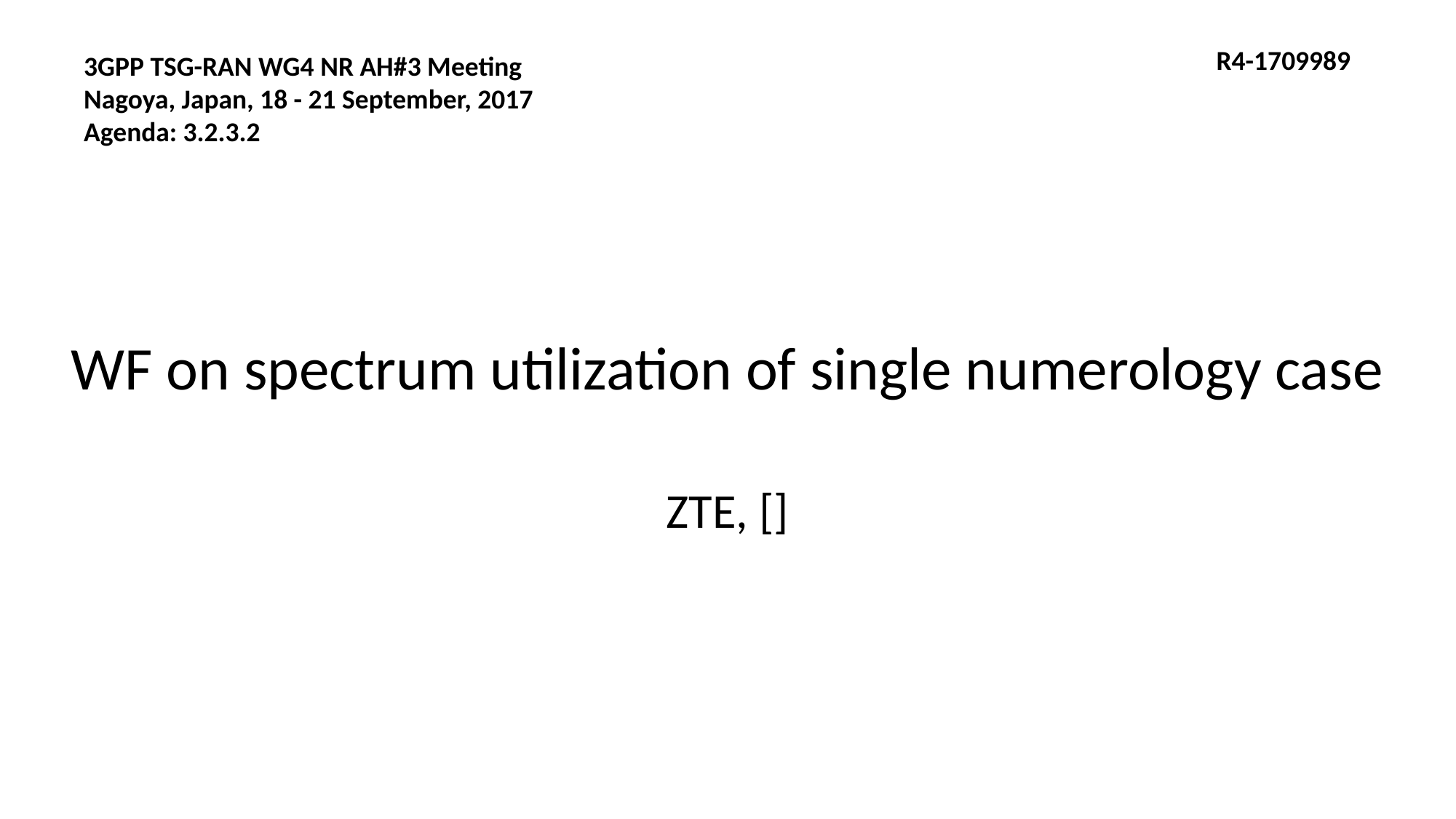

R4-1709989
3GPP TSG-RAN WG4 NR AH#3 Meeting
Nagoya, Japan, 18 - 21 September, 2017
Agenda: 3.2.3.2
WF on spectrum utilization of single numerology case

ZTE, []